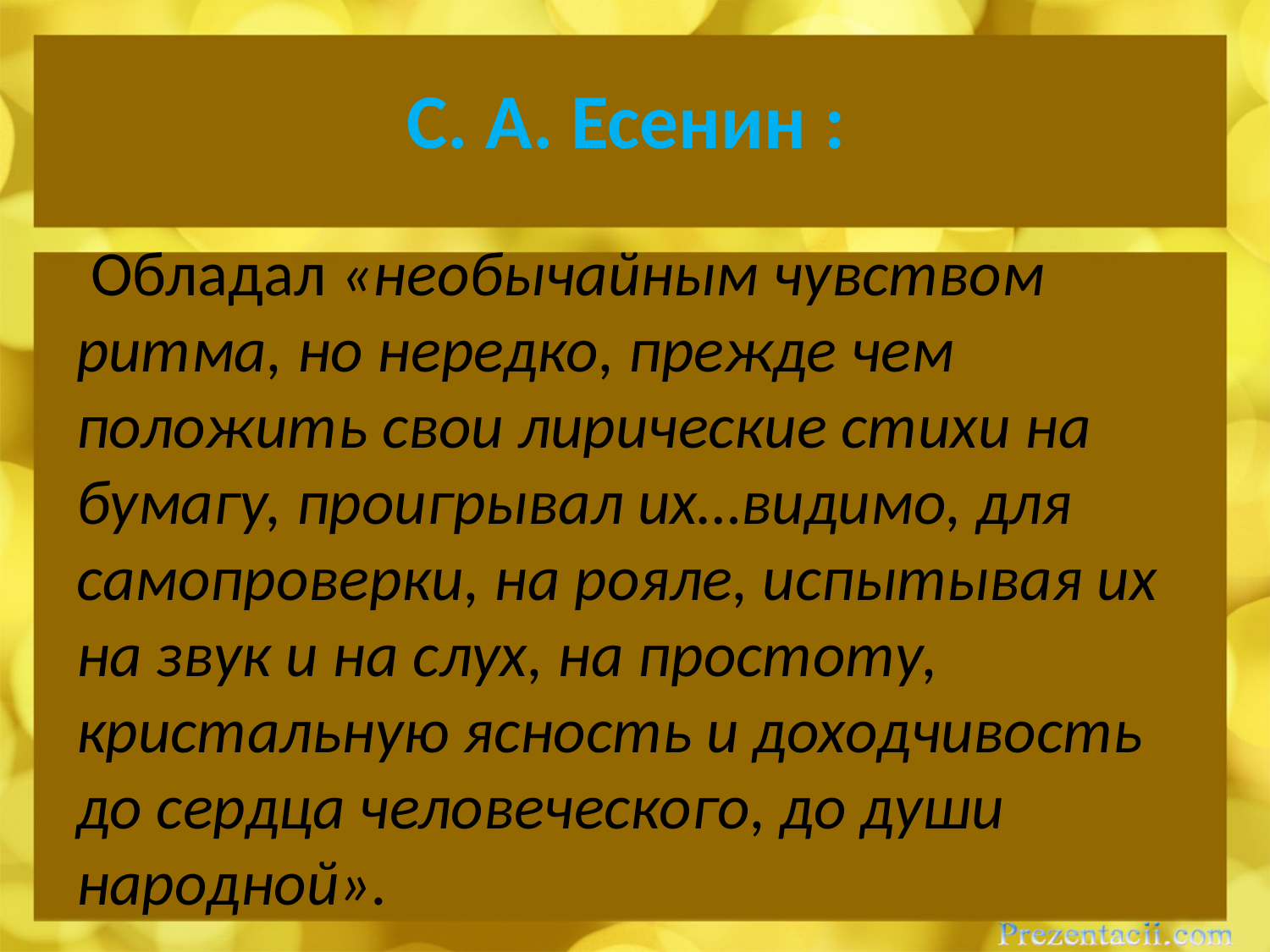

# C. А. Есенин :
 Обладал «необычайным чувством ритма, но нередко, прежде чем положить свои лирические стихи на бумагу, проигрывал их…видимо, для самопроверки, на рояле, испытывая их на звук и на слух, на простоту, кристальную ясность и доходчивость до сердца человеческого, до души народной».